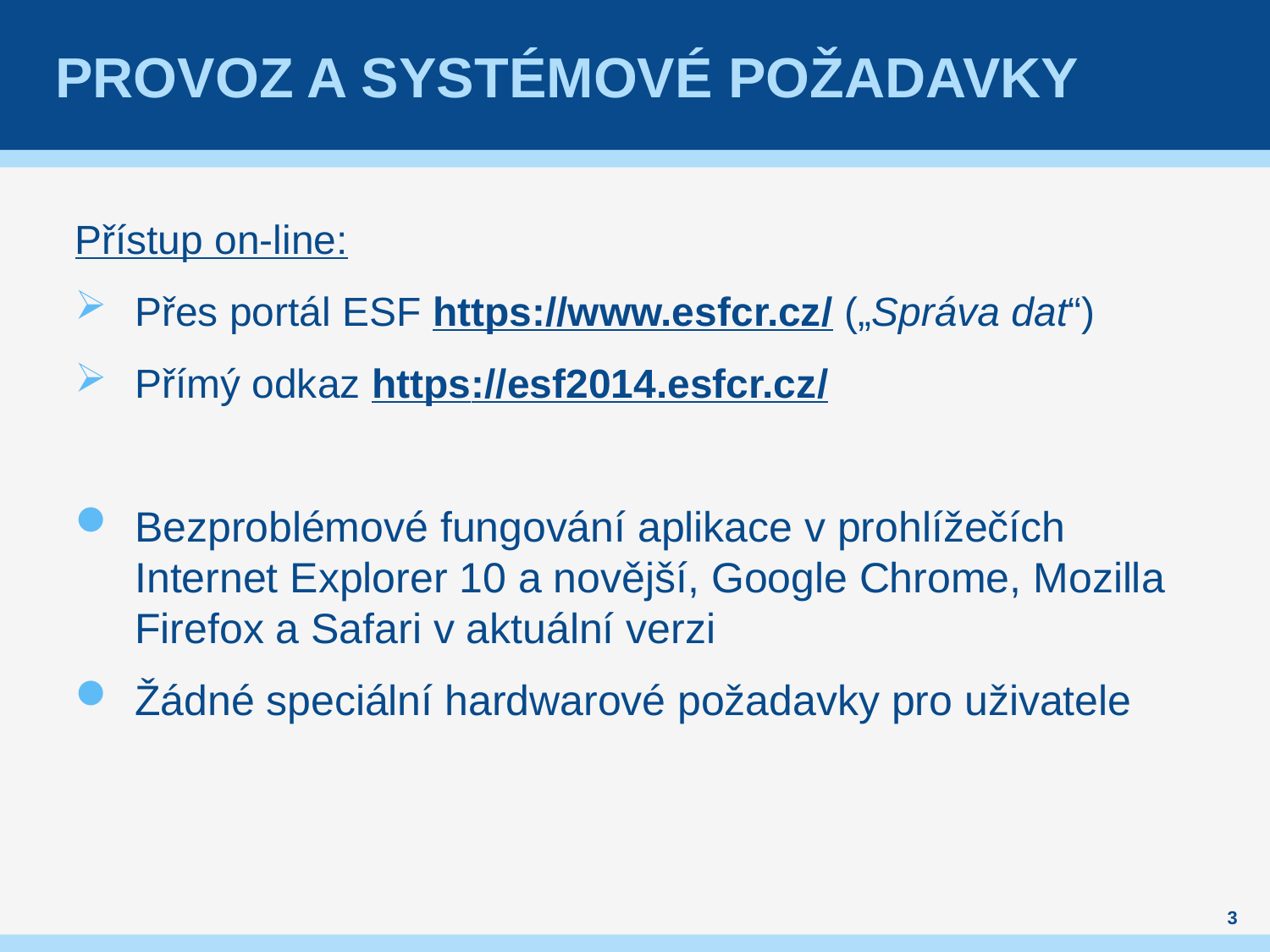

# Provoz a systémové požadavky

Přístup on-line:
Přes portál ESF https://www.esfcr.cz/ („Správa dat“)
Přímý odkaz https://esf2014.esfcr.cz/

Bezproblémové fungování aplikace v prohlížečích Internet Explorer 10 a novější, Google Chrome, Mozilla Firefox a Safari v aktuální verzi
Žádné speciální hardwarové požadavky pro uživatele

3